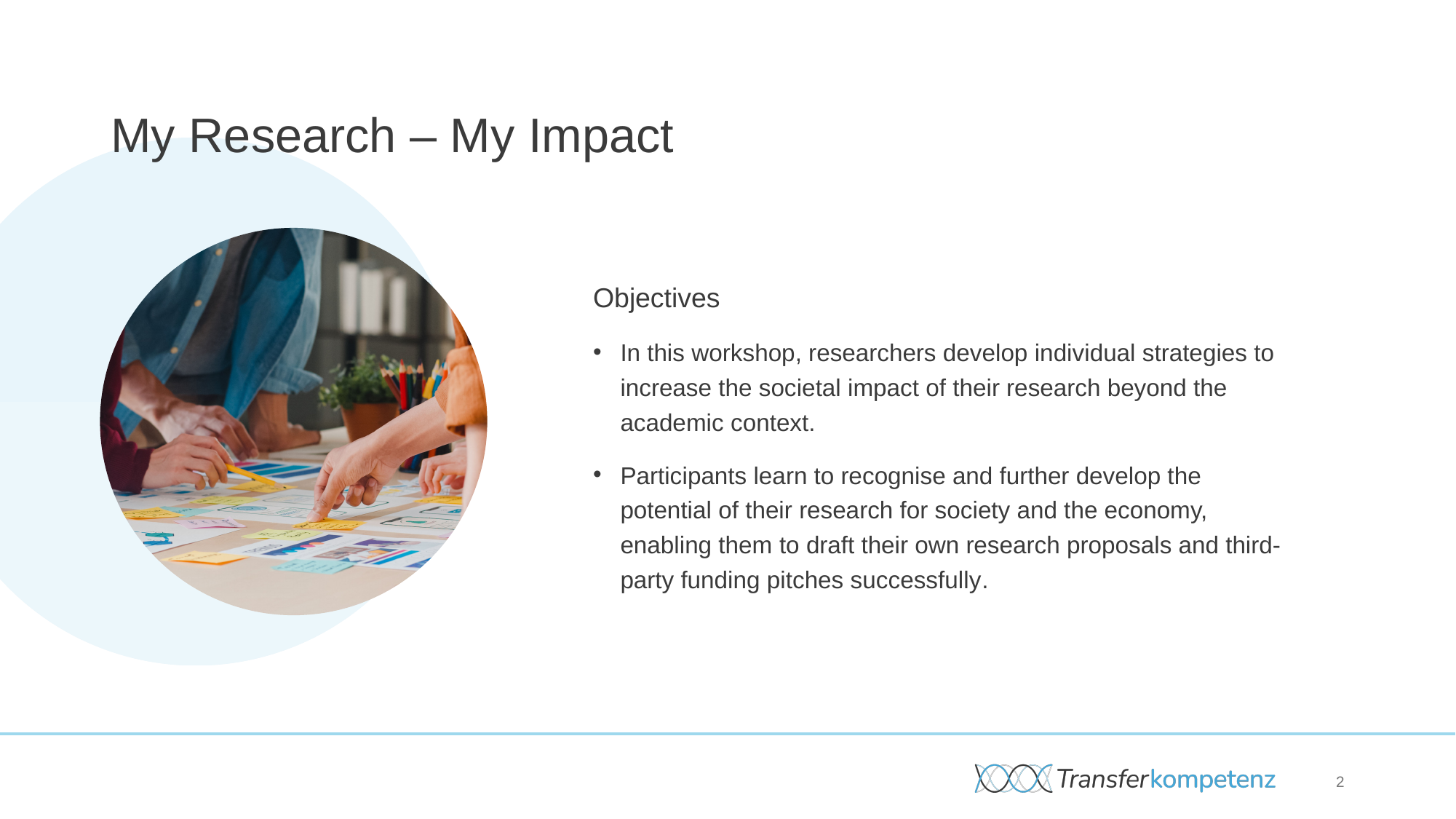

# My Research – My Impact

Objectives
In this workshop, researchers develop individual strategies to increase the societal impact of their research beyond the academic context.
Participants learn to recognise and further develop the potential of their research for society and the economy, enabling them to draft their own research proposals and third-party funding pitches successfully.
2